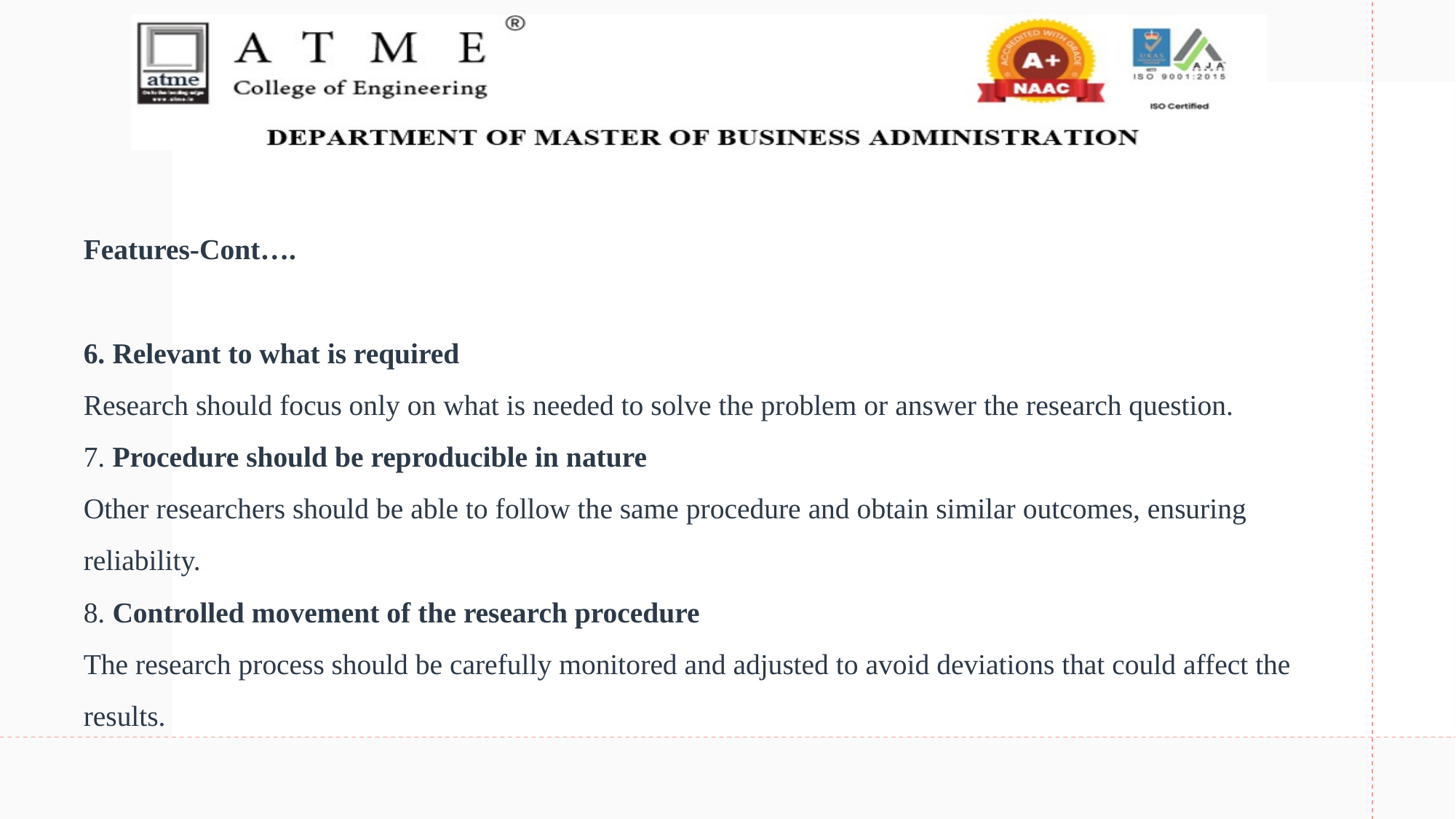

# Features-Cont…. 6. Relevant to what is required Research should focus only on what is needed to solve the problem or answer the research question. 7. Procedure should be reproducible in nature Other researchers should be able to follow the same procedure and obtain similar outcomes, ensuring reliability. 8. Controlled movement of the research procedure The research process should be carefully monitored and adjusted to avoid deviations that could affect the results.